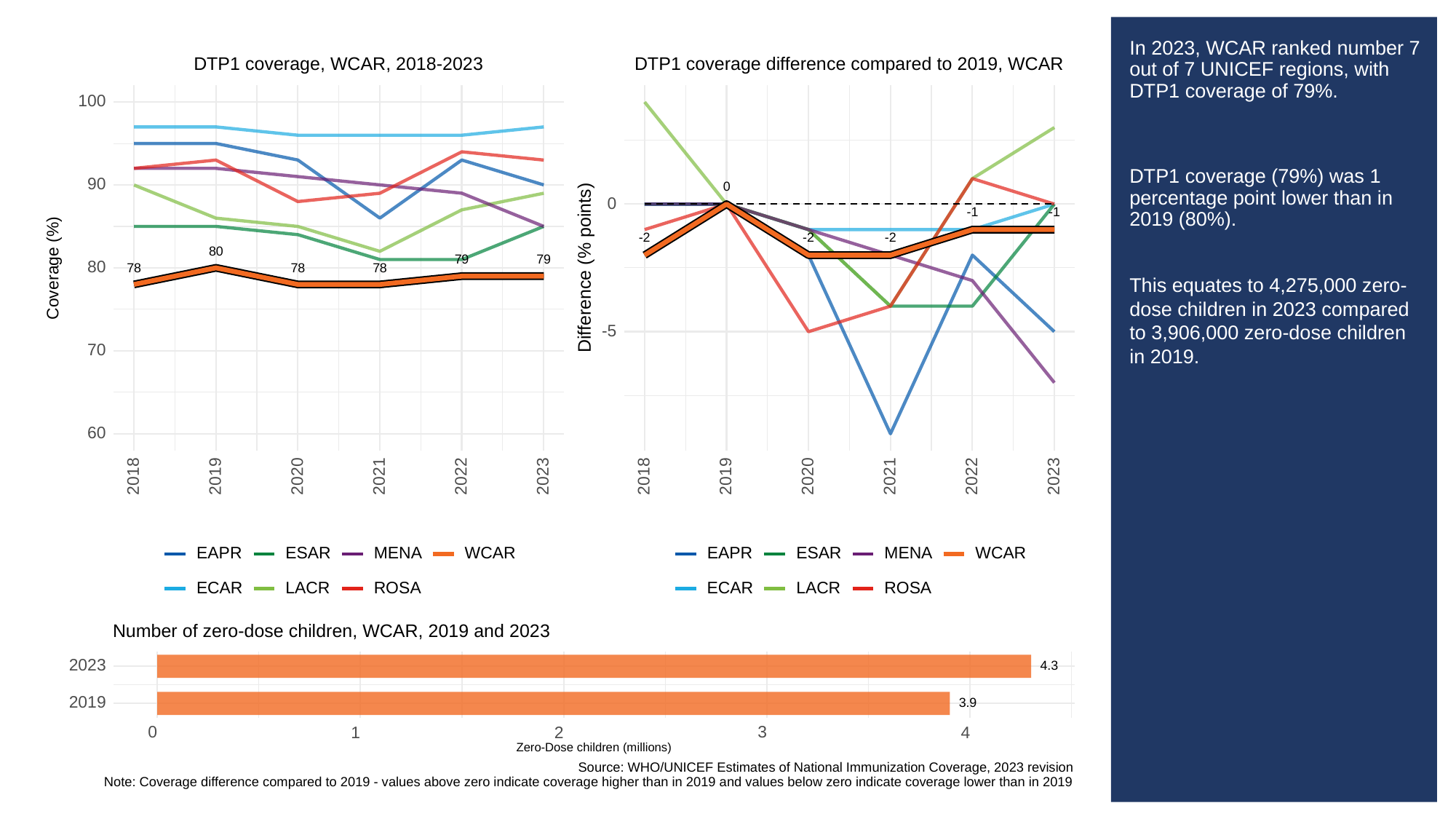

# In 2023, WCAR ranked number 7 out of 7 UNICEF regions, with DTP1 coverage of 79%.

DTP1 coverage (79%) was 1 percentage point lower than in 2019 (80%).

This equates to 4,275,000 zero-dose children in 2023 compared to 3,906,000 zero-dose children in 2019.

DTP1 coverage, WCAR, 2018-2023
DTP1 coverage difference compared to 2019, WCAR

100

90
0

0

-1
-1

-2
-2
-2
80
79
79
Difference (% points)
Coverage (%)
80
78
78
78

-5

70

60

2023
2023
2018
2019
2020
2021
2022
2018
2019
2020
2021
2022
ESAR
WCAR
ESAR
WCAR
EAPR
MENA
EAPR
MENA

ROSA
ROSA
ECAR
LACR
ECAR
LACR

Number of zero-dose children, WCAR, 2019 and 2023

2023
4.3

2019
3.9

3
0
1
2
4
Zero-Dose children (millions)
Source: WHO/UNICEF Estimates of National Immunization Coverage, 2023 revision
Note: Coverage difference compared to 2019 - values above zero indicate coverage higher than in 2019 and values below zero indicate coverage lower than in 2019